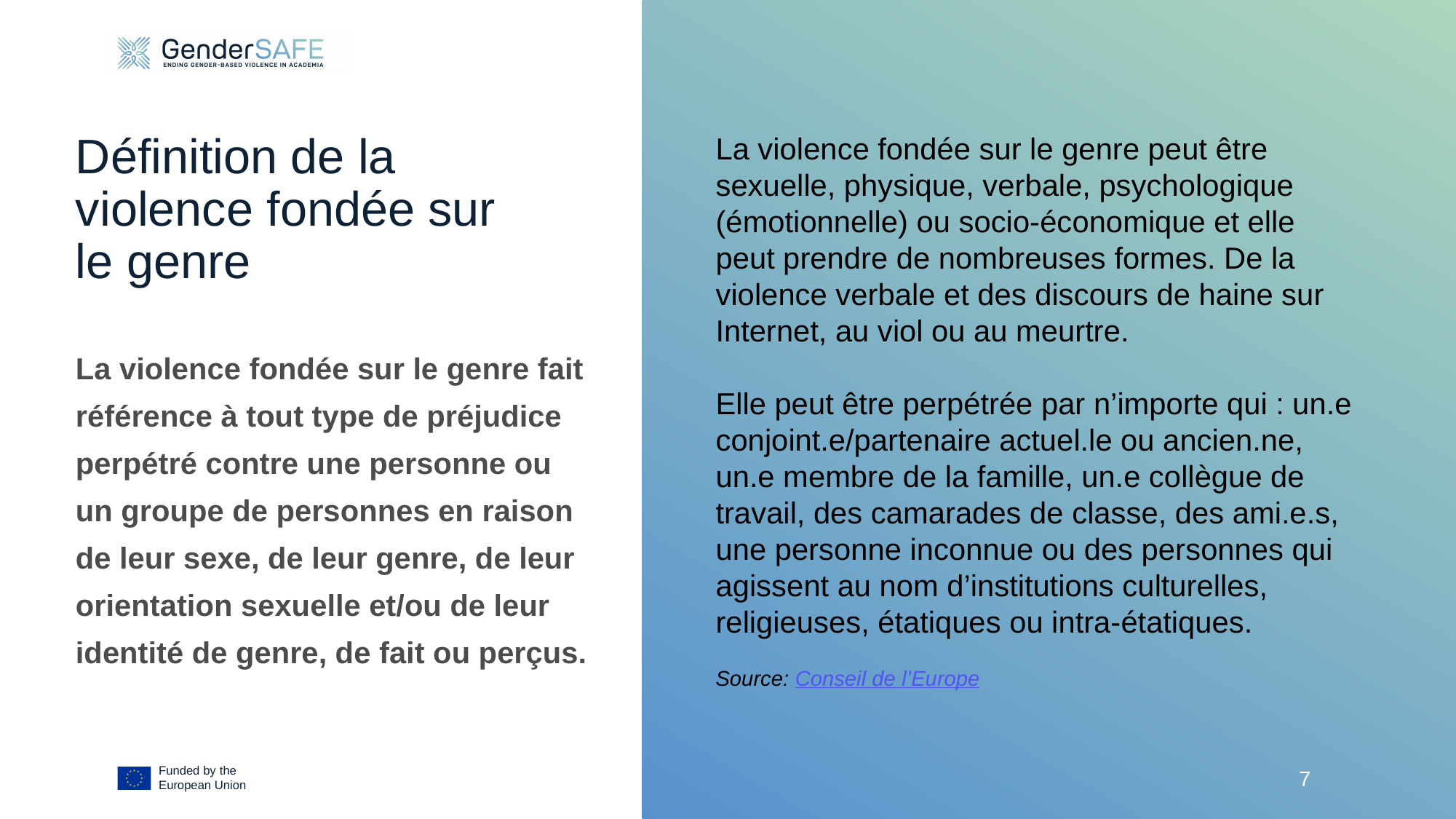

# Définition de la violence fondée sur le genre
La violence fondée sur le genre peut être sexuelle, physique, verbale, psychologique (émotionnelle) ou socio-économique et elle peut prendre de nombreuses formes. De la violence verbale et des discours de haine sur Internet, au viol ou au meurtre.
Elle peut être perpétrée par n’importe qui : un.e conjoint.e/partenaire actuel.le ou ancien.ne, un.e membre de la famille, un.e collègue de travail, des camarades de classe, des ami.e.s, une personne inconnue ou des personnes qui agissent au nom d’institutions culturelles, religieuses, étatiques ou intra-étatiques.
Source: Conseil de l’Europe
La violence fondée sur le genre fait référence à tout type de préjudice perpétré contre une personne ou un groupe de personnes en raison de leur sexe, de leur genre, de leur orientation sexuelle et/ou de leur identité de genre, de fait ou perçus.